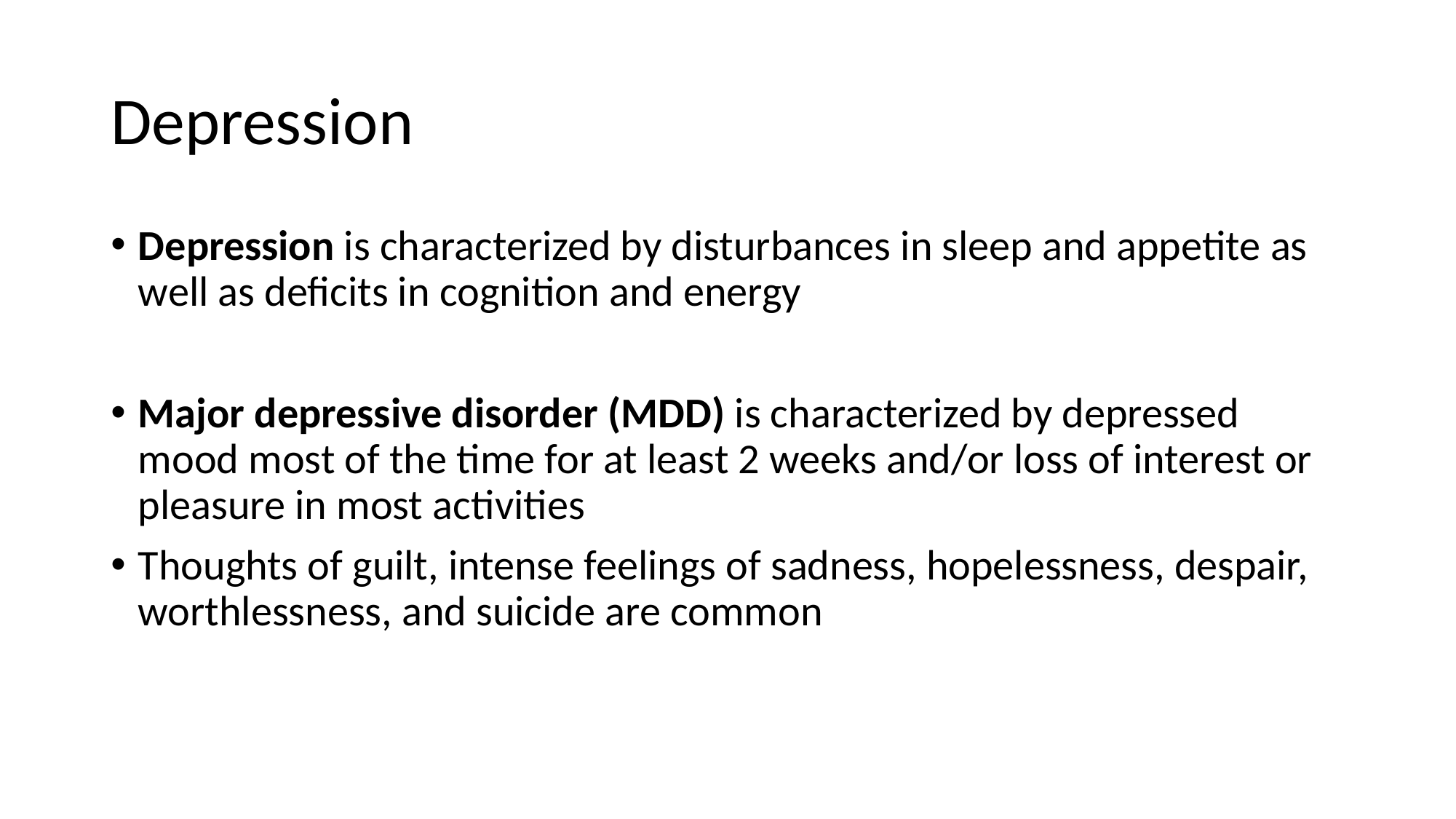

# Depression
Depression is characterized by disturbances in sleep and appetite as well as deficits in cognition and energy

Major depressive disorder (MDD) is characterized by depressed mood most of the time for at least 2 weeks and/or loss of interest or pleasure in most activities
Thoughts of guilt, intense feelings of sadness, hopelessness, despair, worthlessness, and suicide are common